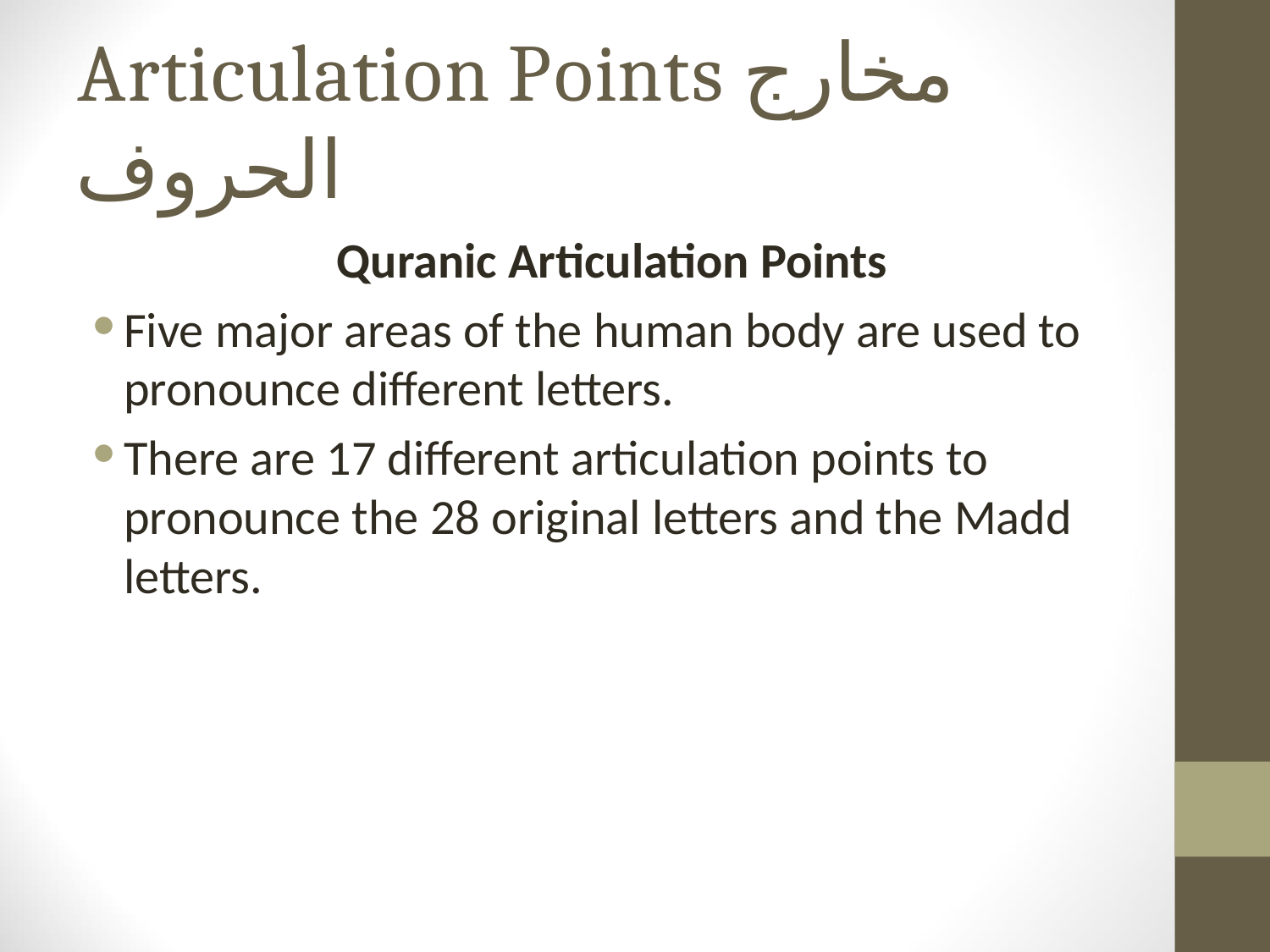

# Articulation Points مخارج الحروف
Quranic Articulation Points
Five major areas of the human body are used to pronounce different letters.
There are 17 different articulation points to pronounce the 28 original letters and the Madd letters.